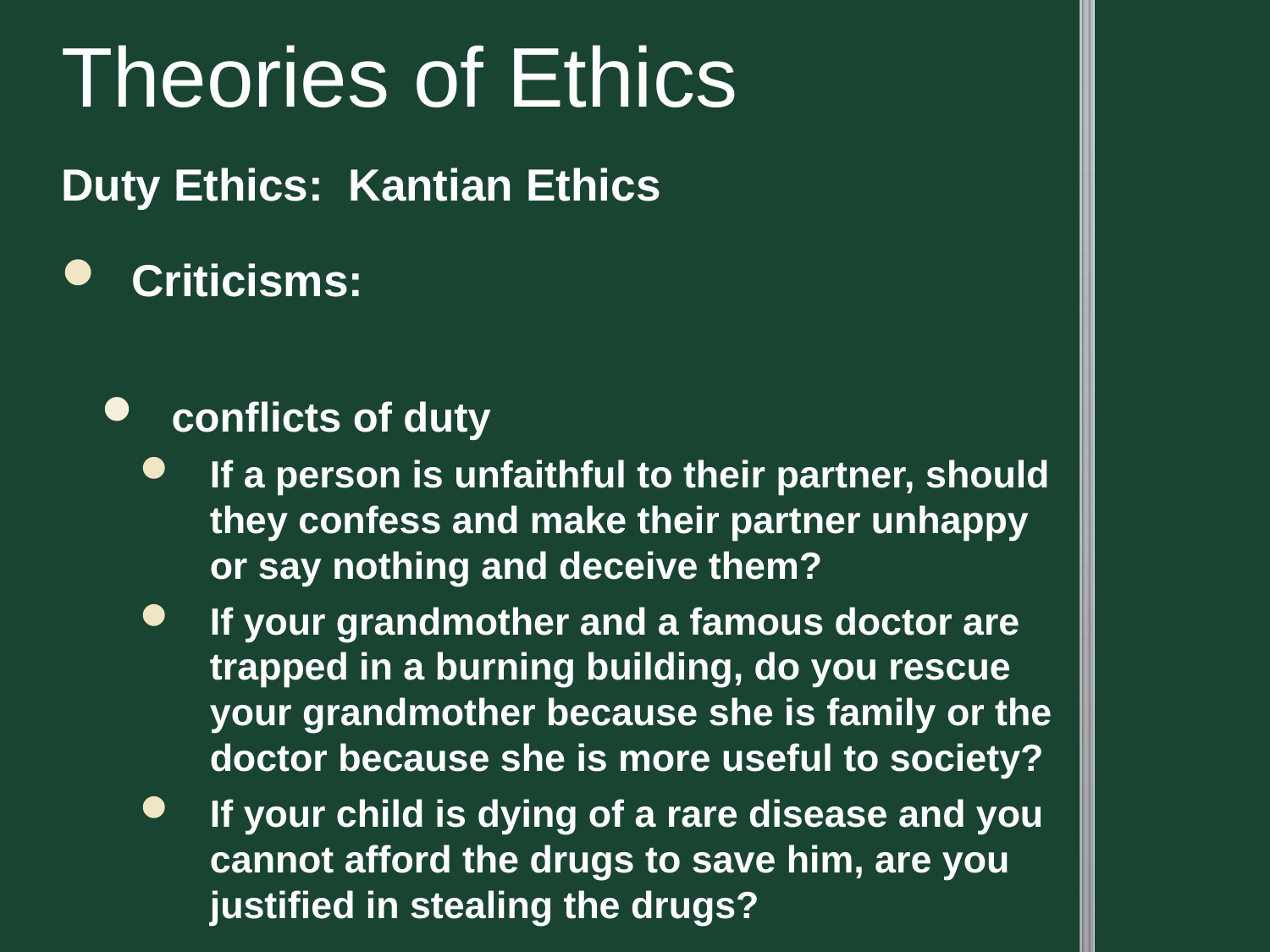

# Theories of Ethics
Duty Ethics:  Kantian Ethics
Criticisms:

conflicts of duty
If a person is unfaithful to their partner, should they confess and make their partner unhappy or say nothing and deceive them?
If your grandmother and a famous doctor are trapped in a burning building, do you rescue your grandmother because she is family or the doctor because she is more useful to society?
If your child is dying of a rare disease and you cannot afford the drugs to save him, are you justified in stealing the drugs?